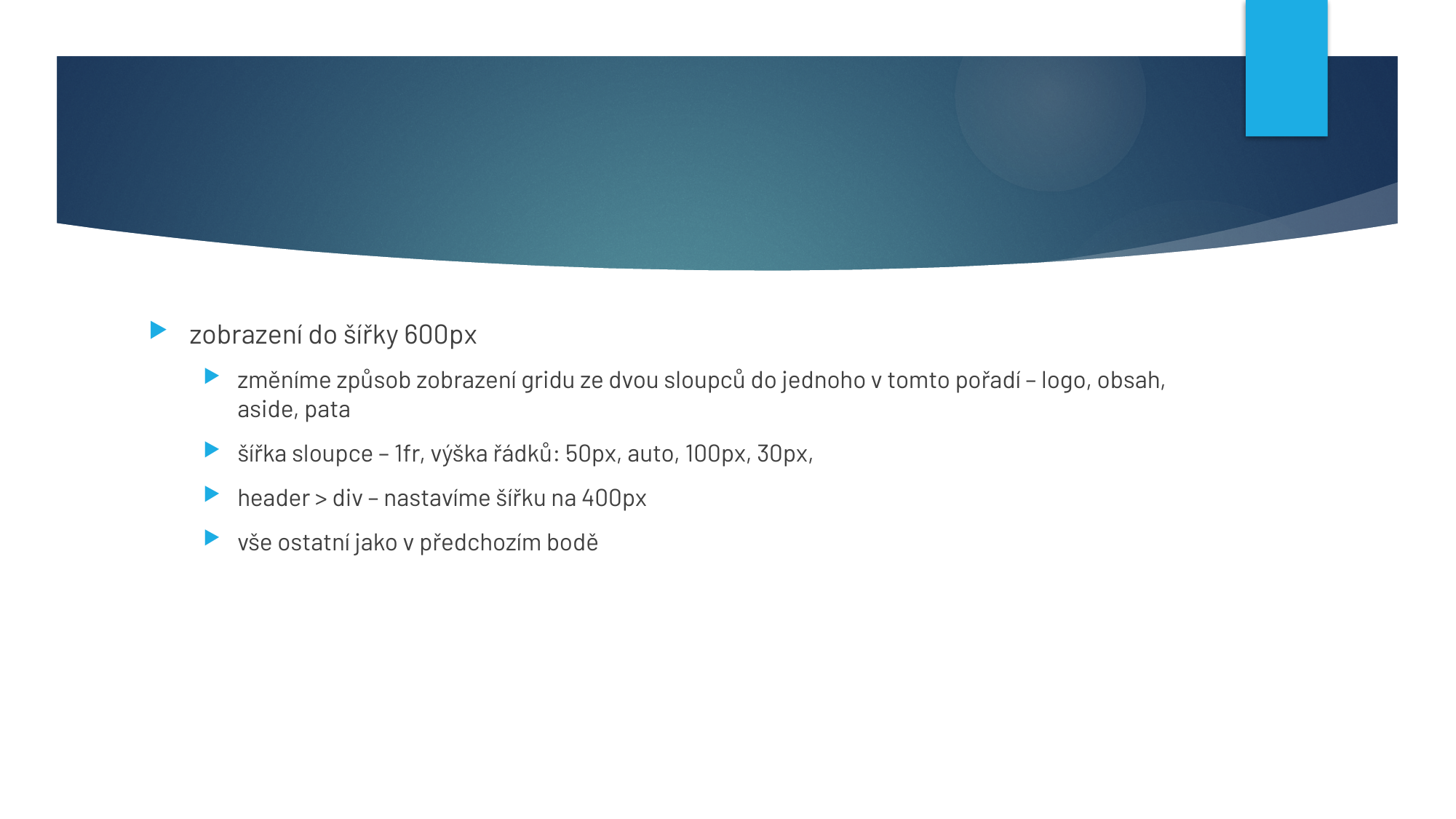

#
zobrazení do šířky 600px
změníme způsob zobrazení gridu ze dvou sloupců do jednoho v tomto pořadí – logo, obsah, aside, pata
šířka sloupce – 1fr, výška řádků: 50px, auto, 100px, 30px,
header > div – nastavíme šířku na 400px
vše ostatní jako v předchozím bodě